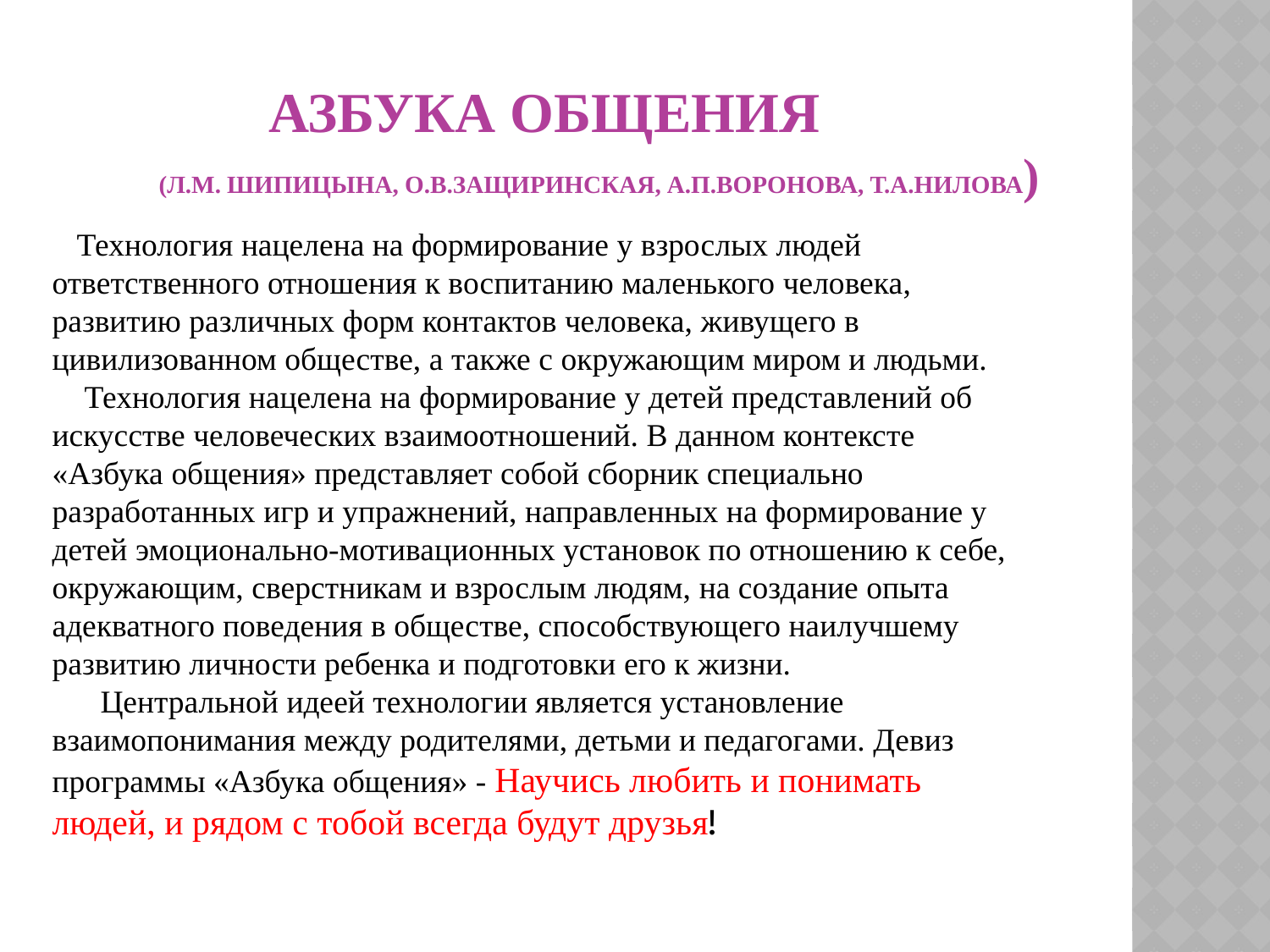

# Азбука общения  (Л.М. Шипицына, О.В.Защиринская, А.П.Воронова, Т.А.Нилова)
   Технология нацелена на формирование у взрослых людей ответственного отношения к воспитанию маленького человека, развитию различных форм контактов человека, живущего в цивилизованном обществе, а также с окружающим миром и людьми.
    Технология нацелена на формирование у детей представлений об искусстве человеческих взаимоотношений. В данном контексте «Азбука общения» представляет собой сборник специально разработанных игр и упражнений, направленных на формирование у детей эмоционально-мотивационных установок по отношению к себе, окружающим, сверстникам и взрослым людям, на создание опыта адекватного поведения в обществе, способствующего наилучшему развитию личности ребенка и подготовки его к жизни.
      Центральной идеей технологии является установление взаимопонимания между родителями, детьми и педагогами. Девиз программы «Азбука общения» - Научись любить и понимать людей, и рядом с тобой всегда будут друзья!